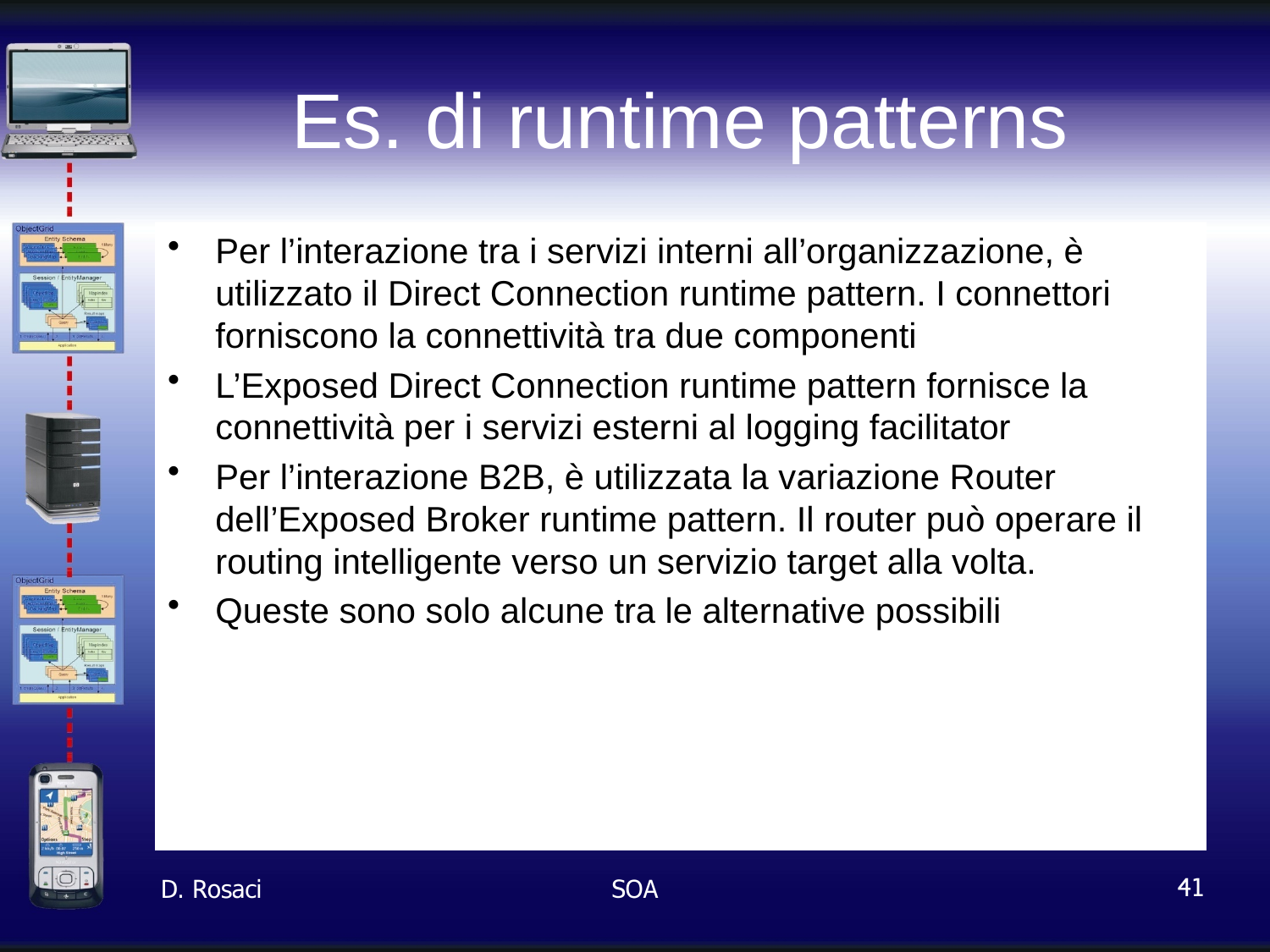

# Es. di runtime patterns
Per l’interazione tra i servizi interni all’organizzazione, è utilizzato il Direct Connection runtime pattern. I connettori forniscono la connettività tra due componenti
L’Exposed Direct Connection runtime pattern fornisce la connettività per i servizi esterni al logging facilitator
Per l’interazione B2B, è utilizzata la variazione Router dell’Exposed Broker runtime pattern. Il router può operare il routing intelligente verso un servizio target alla volta.
Queste sono solo alcune tra le alternative possibili
D. Rosaci
SOA